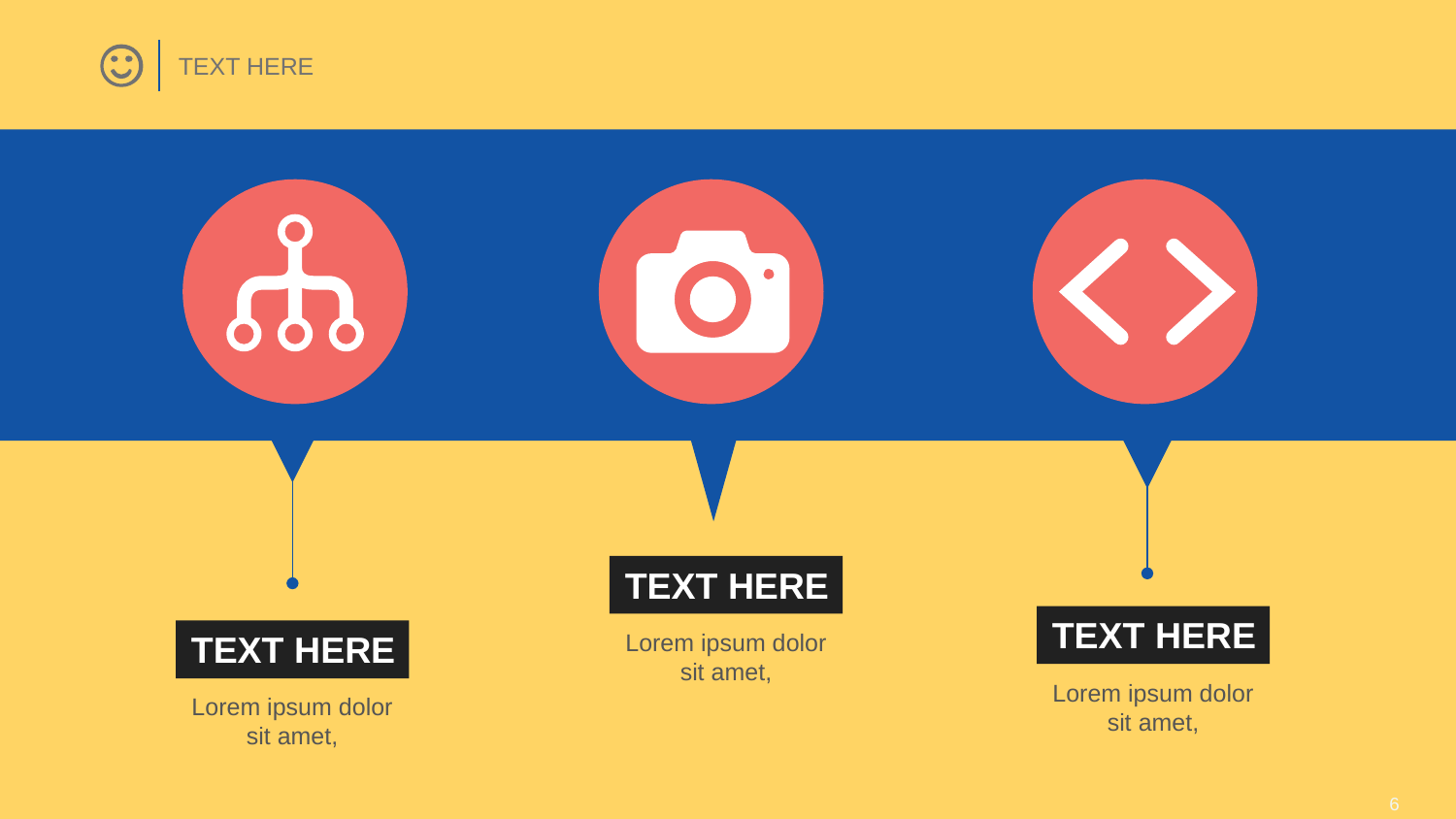

TEXT HERE

TEXT HERE

TEXT HERE

TEXT HERE
Lorem ipsum dolor sit amet,

Lorem ipsum dolor sit amet,
Lorem ipsum dolor sit amet,